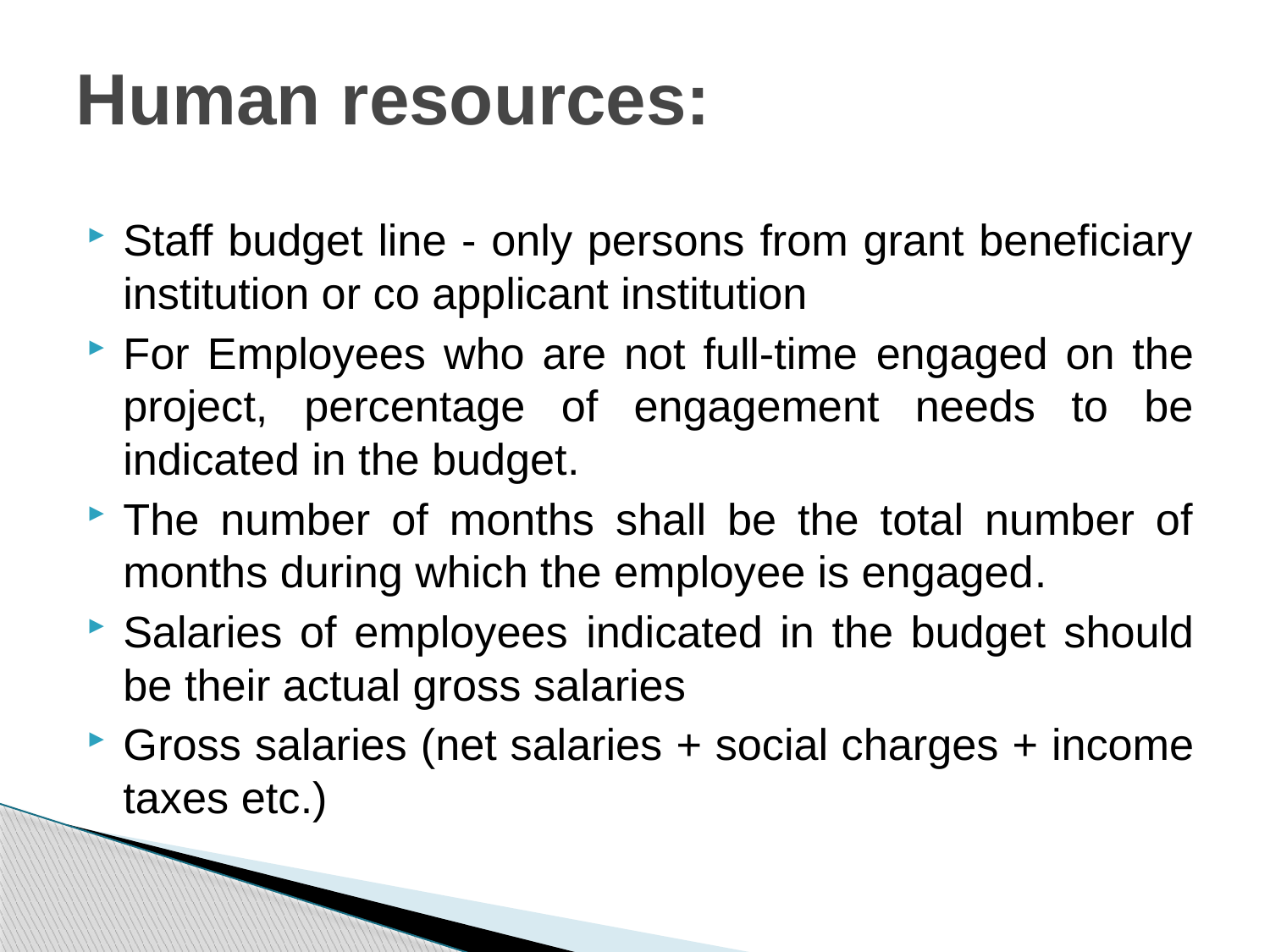

# Human resources:
Staff budget line - only persons from grant beneficiary institution or co applicant institution
For Employees who are not full-time engaged on the project, percentage of engagement needs to be indicated in the budget.
The number of months shall be the total number of months during which the employee is engaged.
Salaries of employees indicated in the budget should be their actual gross salaries
Gross salaries (net salaries + social charges + income taxes etc.)